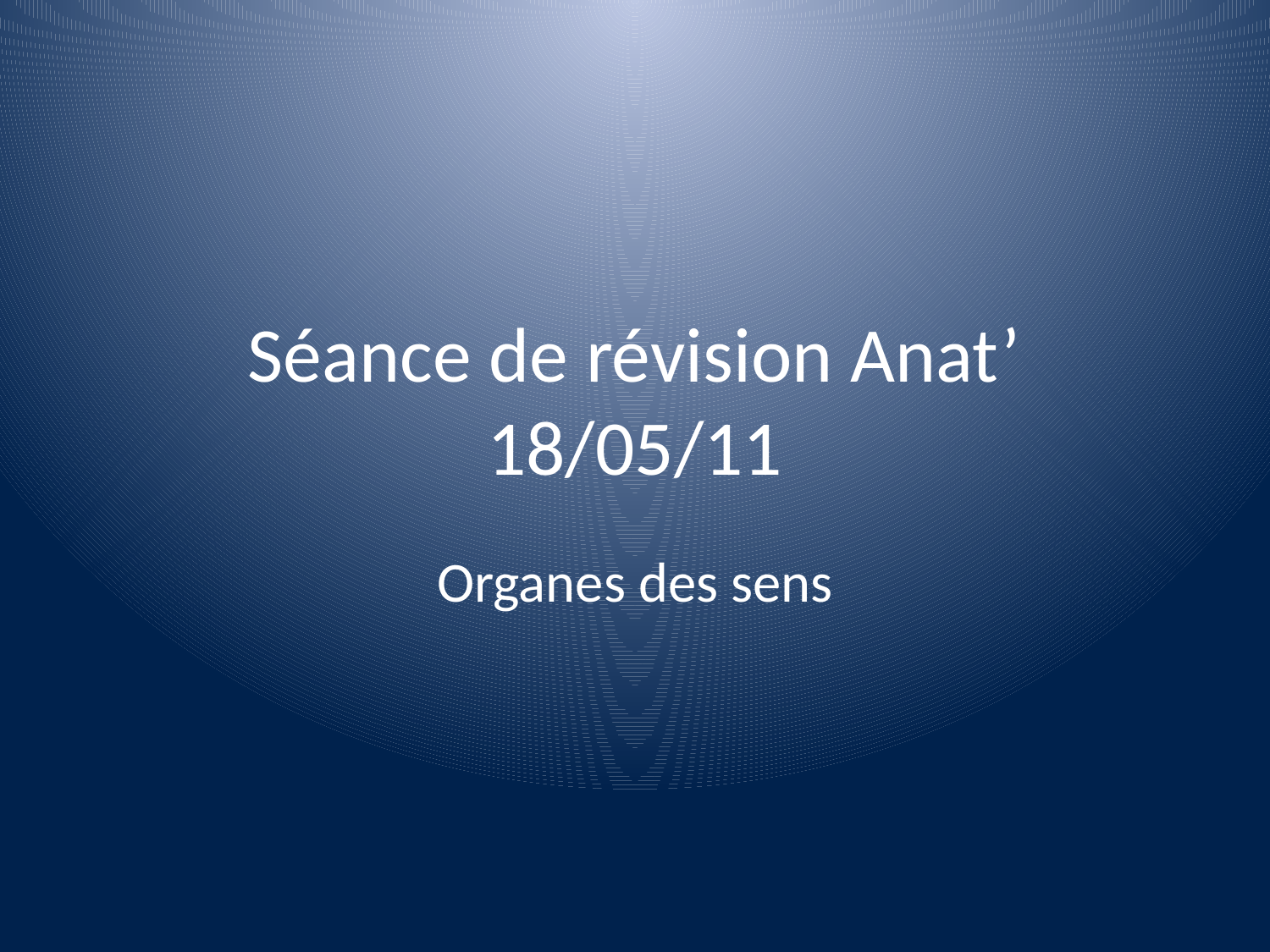

# Séance de révision Anat’ 18/05/11
Organes des sens